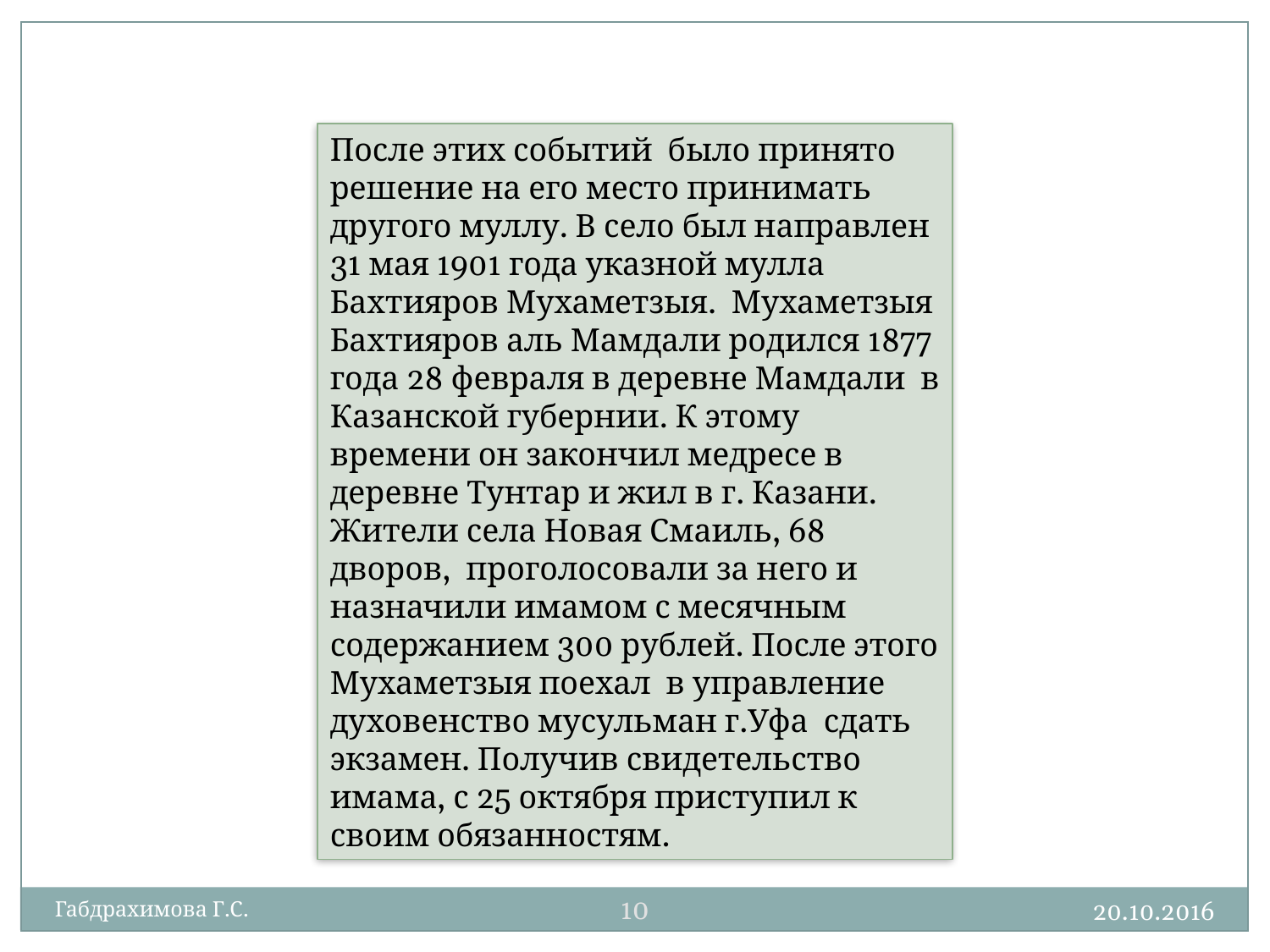

После этих событий  было принято решение на его место принимать другого муллу. В село был направлен 31 мая 1901 года указной мулла Бахтияров Мухаметзыя.  Мухаметзыя Бахтияров аль Мамдали родился 1877 года 28 февраля в деревне Мамдали  в Казанской губернии. К этому времени он закончил медресе в деревне Тунтар и жил в г. Казани. Жители села Новая Смаиль, 68 дворов,  проголосовали за него и назначили имамом с месячным содержанием 300 рублей. После этого Мухаметзыя поехал  в управление  духовенство мусульман г.Уфа  сдать экзамен. Получив свидетельство имама, с 25 октября приступил к своим обязанностям.
10
20.10.2016
Габдрахимова Г.С.